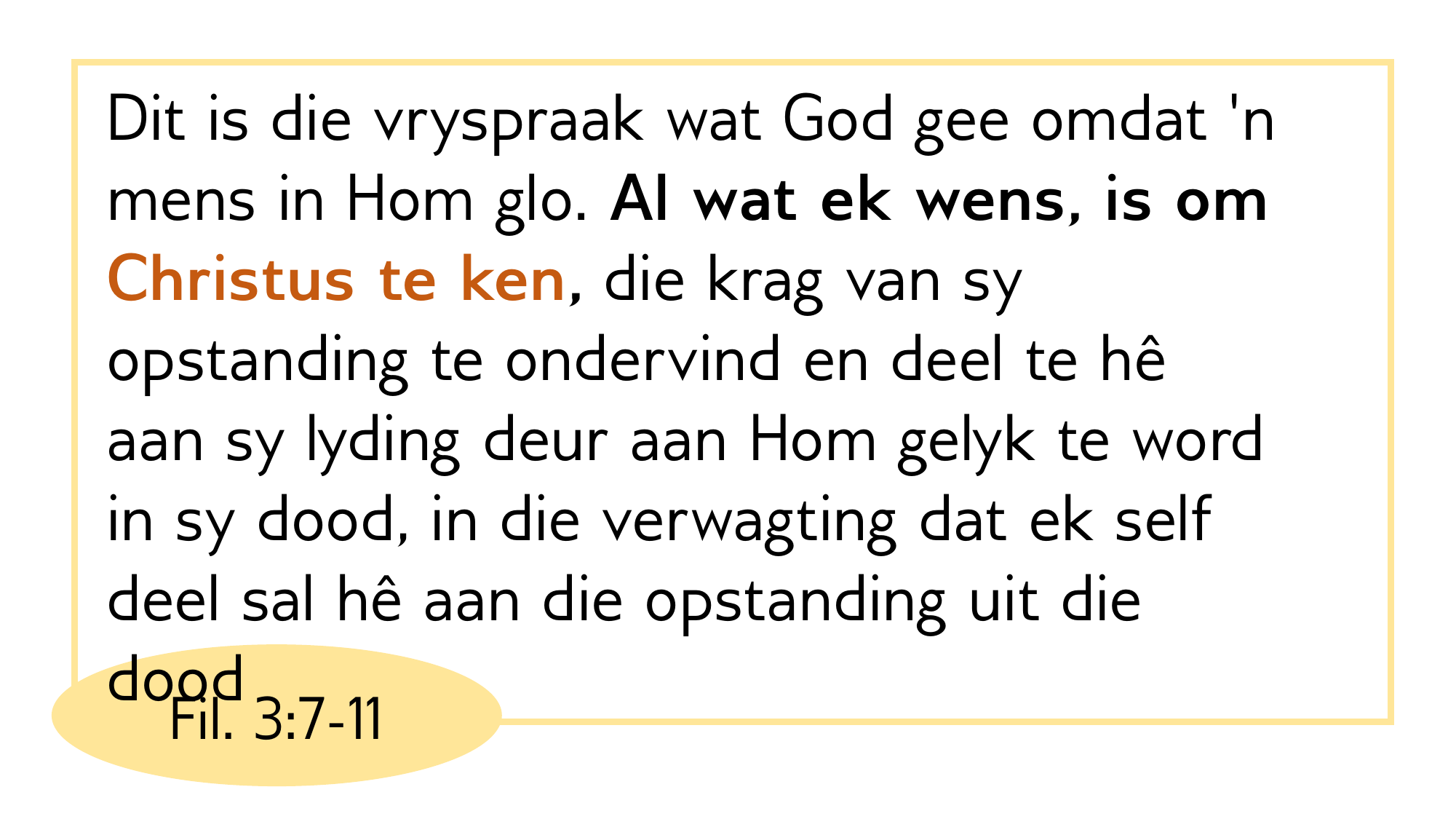

Dit is die vryspraak wat God gee omdat 'n mens in Hom glo. Al wat ek wens, is om Christus te ken, die krag van sy opstanding te ondervind en deel te hê aan sy lyding deur aan Hom gelyk te word in sy dood, in die verwagting dat ek self deel sal hê aan die opstanding uit die dood
Fil. 3:7-11